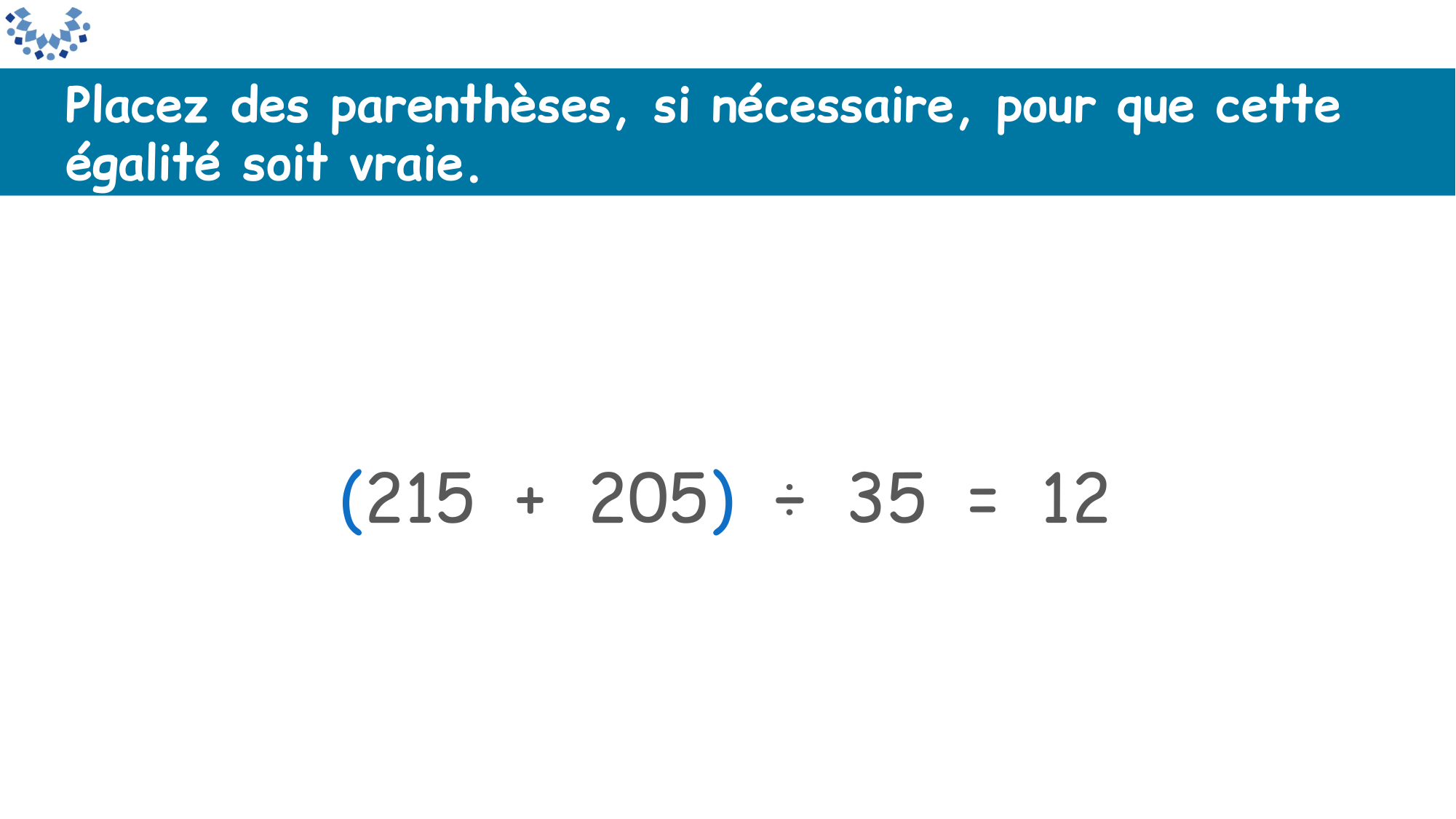

Placez des parenthèses, si nécessaire, pour que cette égalité soit vraie.
(215  +  205)  ÷  35  =  12